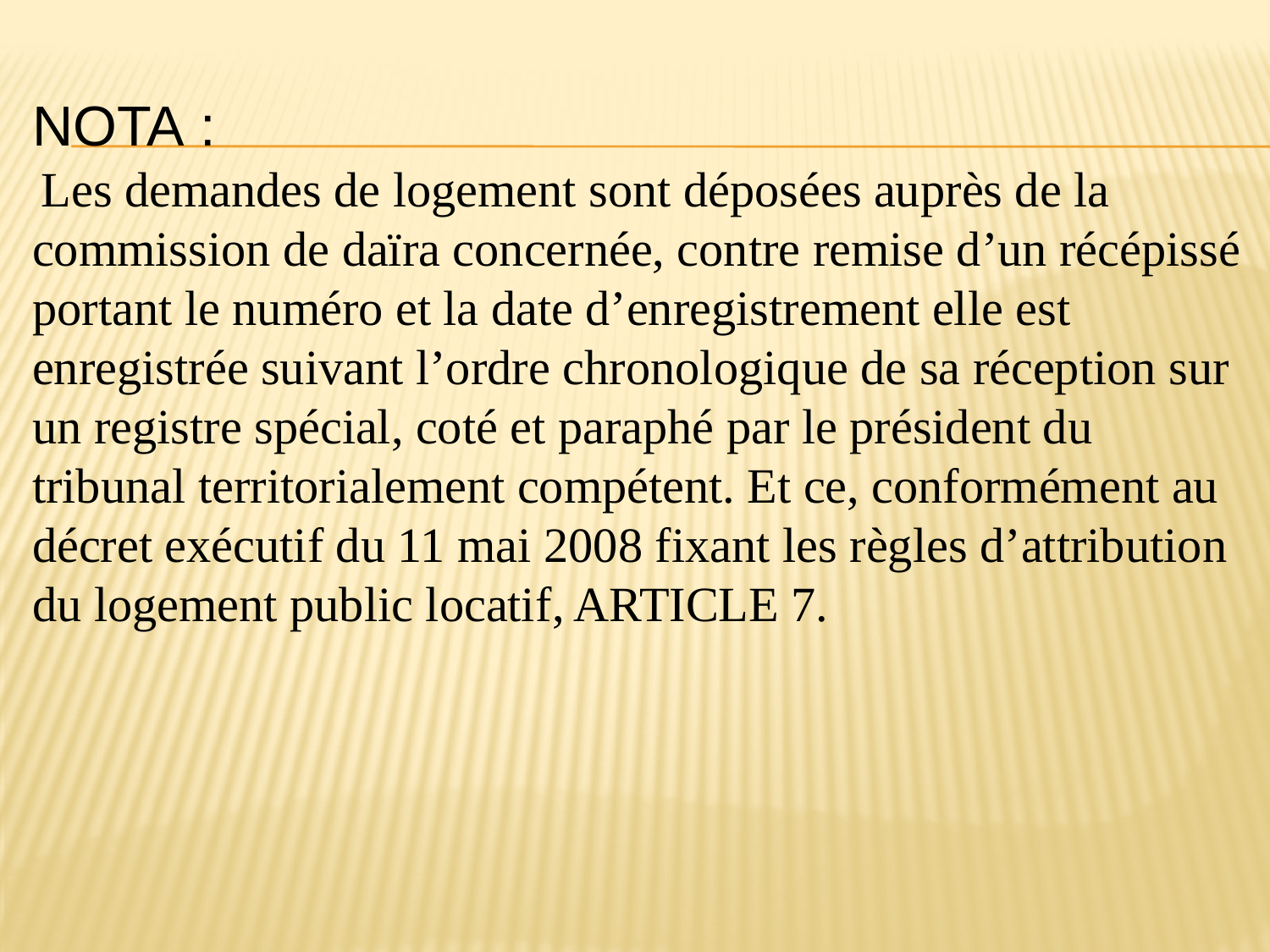

# NOTA : Les demandes de logement sont déposées auprès de la commission de daïra concernée, contre remise d’un récépissé portant le numéro et la date d’enregistrement elle est enregistrée suivant l’ordre chronologique de sa réception sur un registre spécial, coté et paraphé par le président du tribunal territorialement compétent. Et ce, conformément au décret exécutif du 11 mai 2008 fixant les règles d’attribution du logement public locatif, article 7.